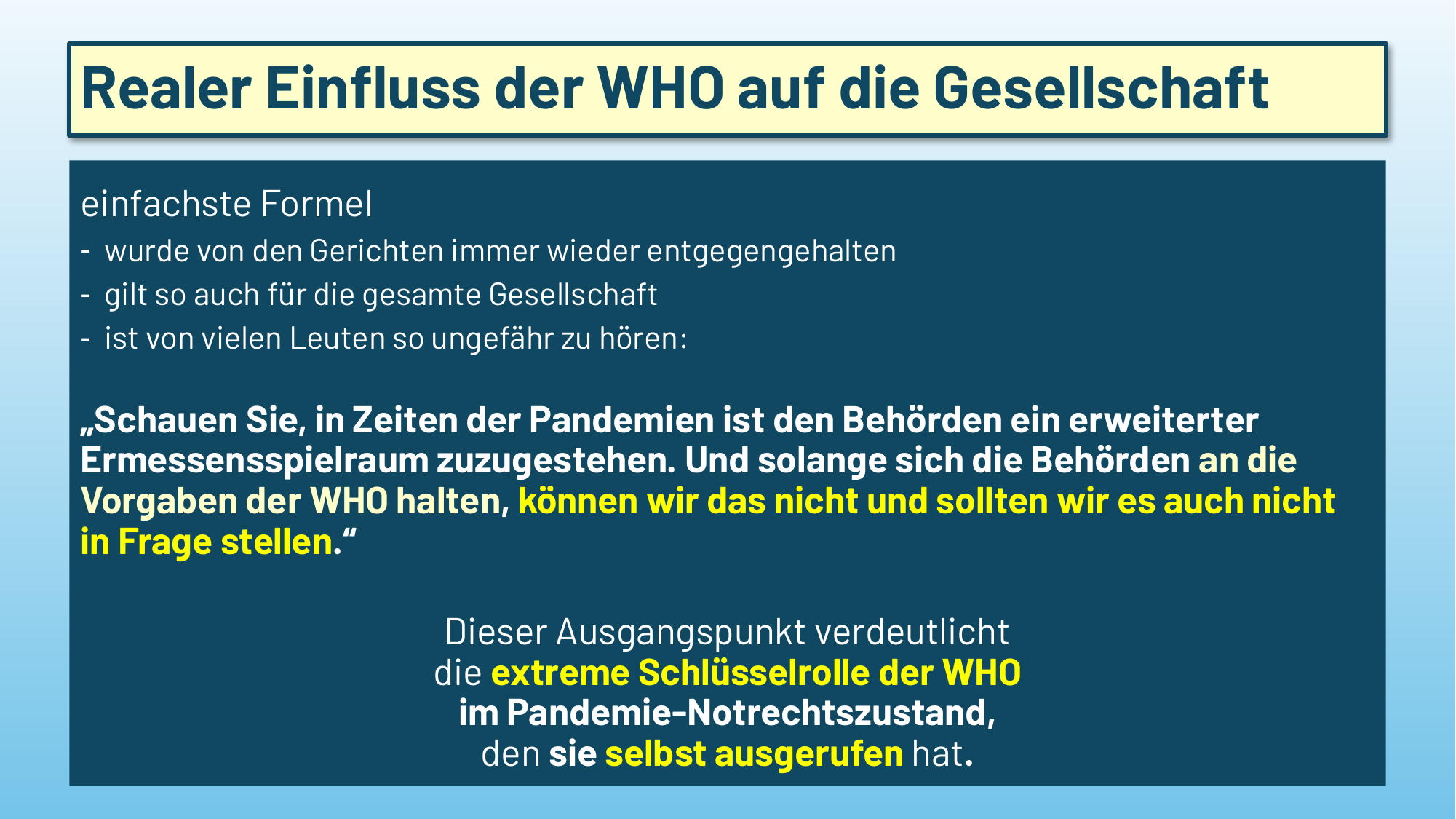

# Realer Einfluss der WHO auf die Gesellschaft

einfachste Formel
wurde von den Gerichten immer wieder entgegengehalten
gilt so auch für die gesamte Gesellschaft
ist von vielen Leuten so ungefähr zu hören:
„Schauen Sie, in Zeiten der Pandemien ist den Behörden ein erweiterter Ermessensspielraum zuzugestehen. Und solange sich die Behörden an die Vorgaben der WHO halten, können wir das nicht und sollten wir es auch nicht in Frage stellen.“
Dieser Ausgangspunkt verdeutlicht
die extreme Schlüsselrolle der WHO
im Pandemie-Notrechtszustand,
den sie selbst ausgerufen hat.